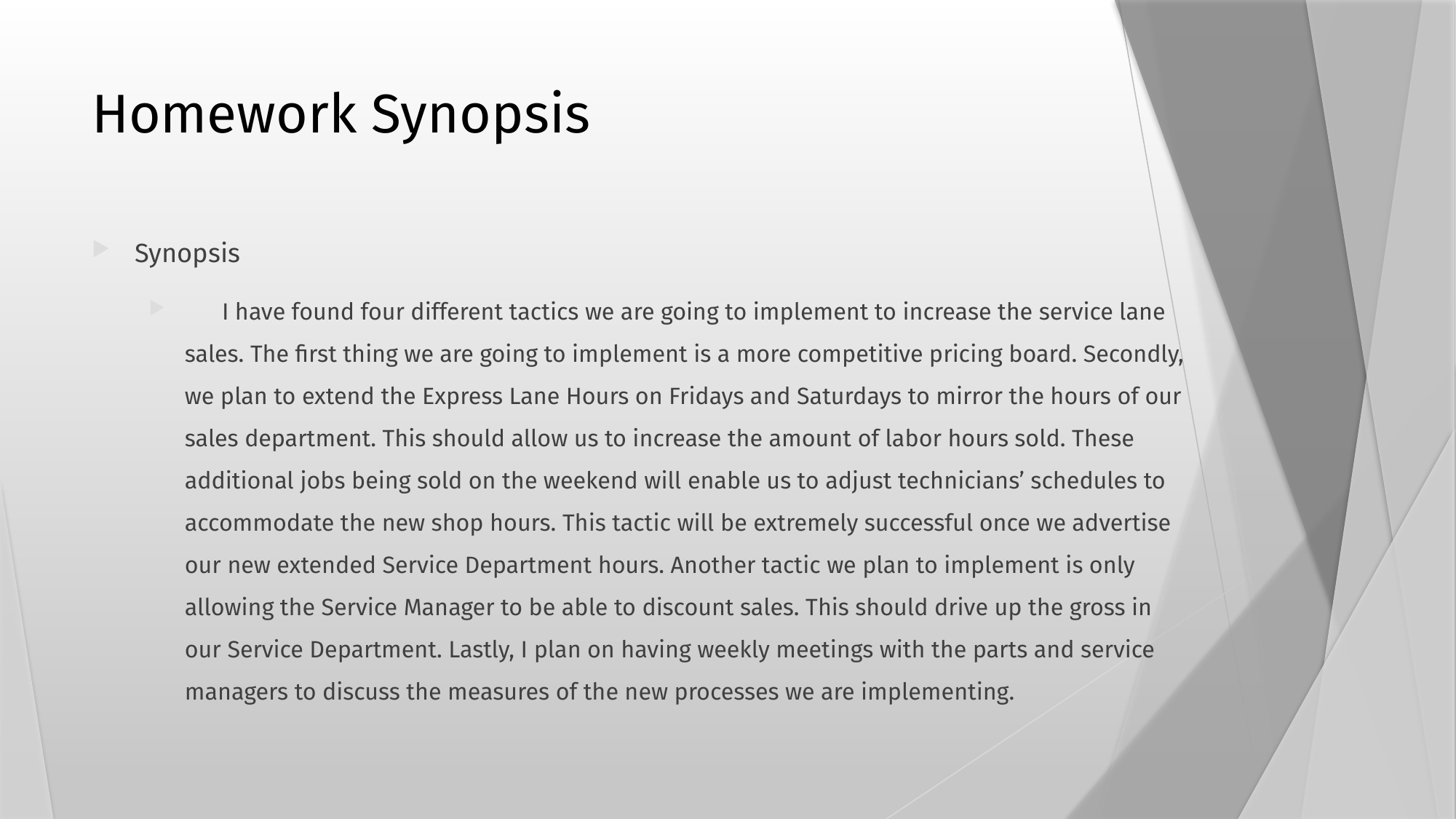

# Homework Synopsis
Synopsis
      I have found four different tactics we are going to implement to increase the service lane sales. The first thing we are going to implement is a more competitive pricing board. Secondly, we plan to extend the Express Lane Hours on Fridays and Saturdays to mirror the hours of our sales department. This should allow us to increase the amount of labor hours sold. These additional jobs being sold on the weekend will enable us to adjust technicians’ schedules to accommodate the new shop hours. This tactic will be extremely successful once we advertise our new extended Service Department hours. Another tactic we plan to implement is only allowing the Service Manager to be able to discount sales. This should drive up the gross in our Service Department. Lastly, I plan on having weekly meetings with the parts and service managers to discuss the measures of the new processes we are implementing.